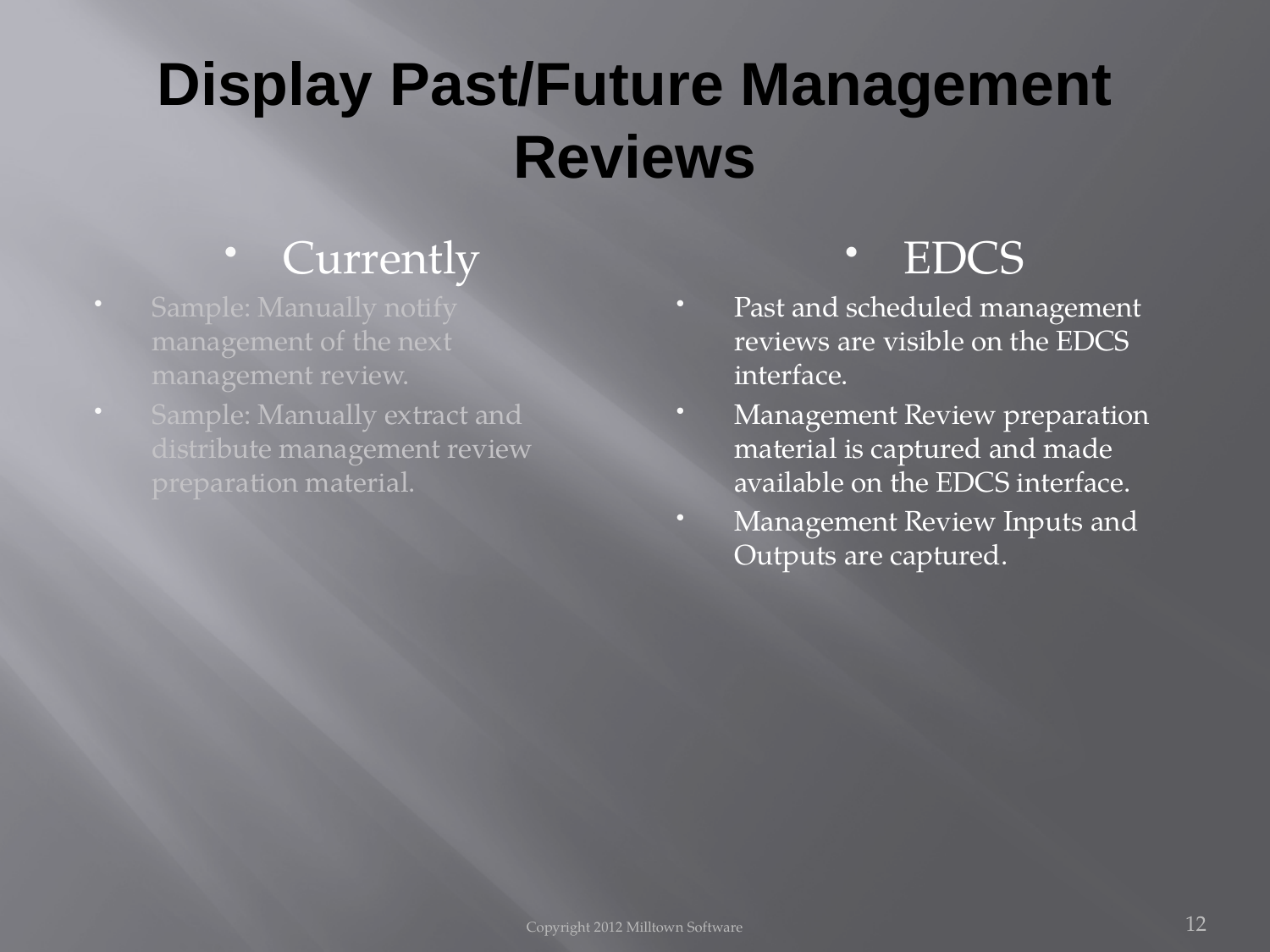

# Display Past/Future Management Reviews
Currently
Sample: Manually notify management of the next management review.
Sample: Manually extract and distribute management review preparation material.
EDCS
Past and scheduled management reviews are visible on the EDCS interface.
Management Review preparation material is captured and made available on the EDCS interface.
Management Review Inputs and Outputs are captured.
Copyright 2012 Milltown Software
12